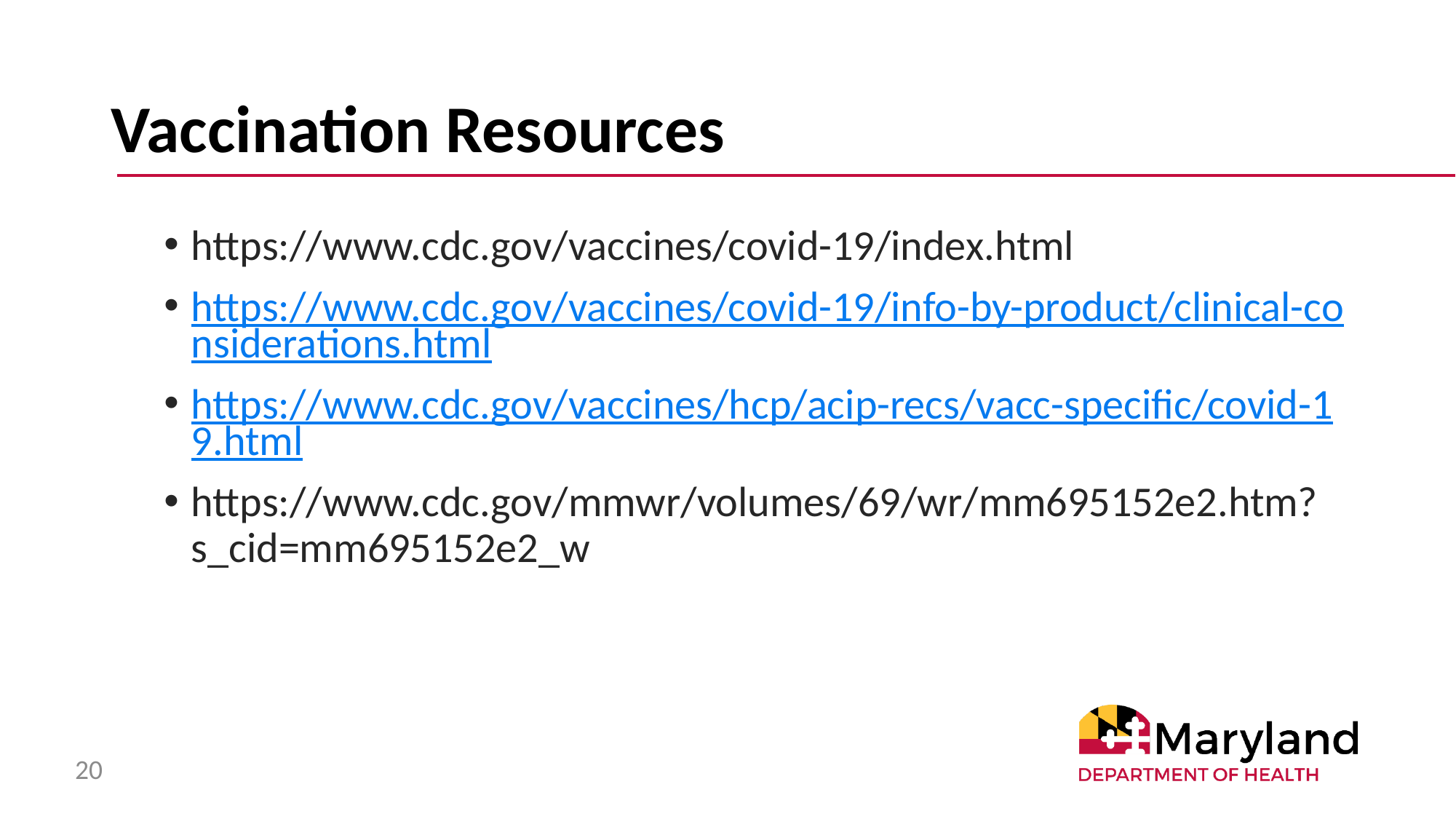

# Vaccination Resources
https://www.cdc.gov/vaccines/covid-19/index.html
https://www.cdc.gov/vaccines/covid-19/info-by-product/clinical-considerations.html
https://www.cdc.gov/vaccines/hcp/acip-recs/vacc-specific/covid-19.html
https://www.cdc.gov/mmwr/volumes/69/wr/mm695152e2.htm?s_cid=mm695152e2_w
20